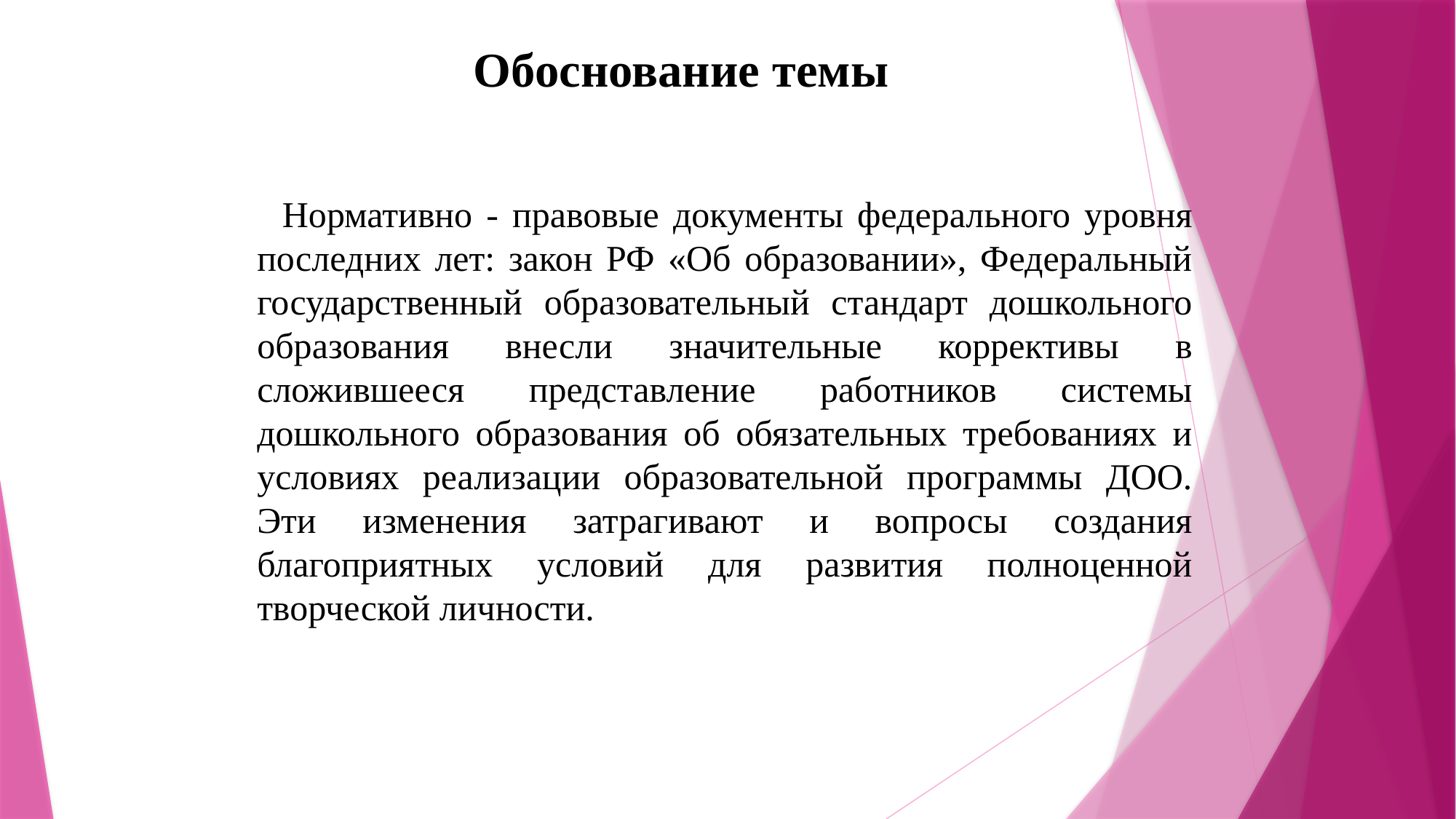

# Обоснование темы
  Нормативно - правовые документы федерального уровня последних лет: закон РФ «Об образовании», Федеральный государственный образовательный стандарт дошкольного образования внесли значительные коррективы в сложившееся представление работников системы дошкольного образования об обязательных требованиях и условиях реализации образовательной программы ДОО. Эти изменения затрагивают и вопросы создания благоприятных условий для развития полноценной творческой личности.